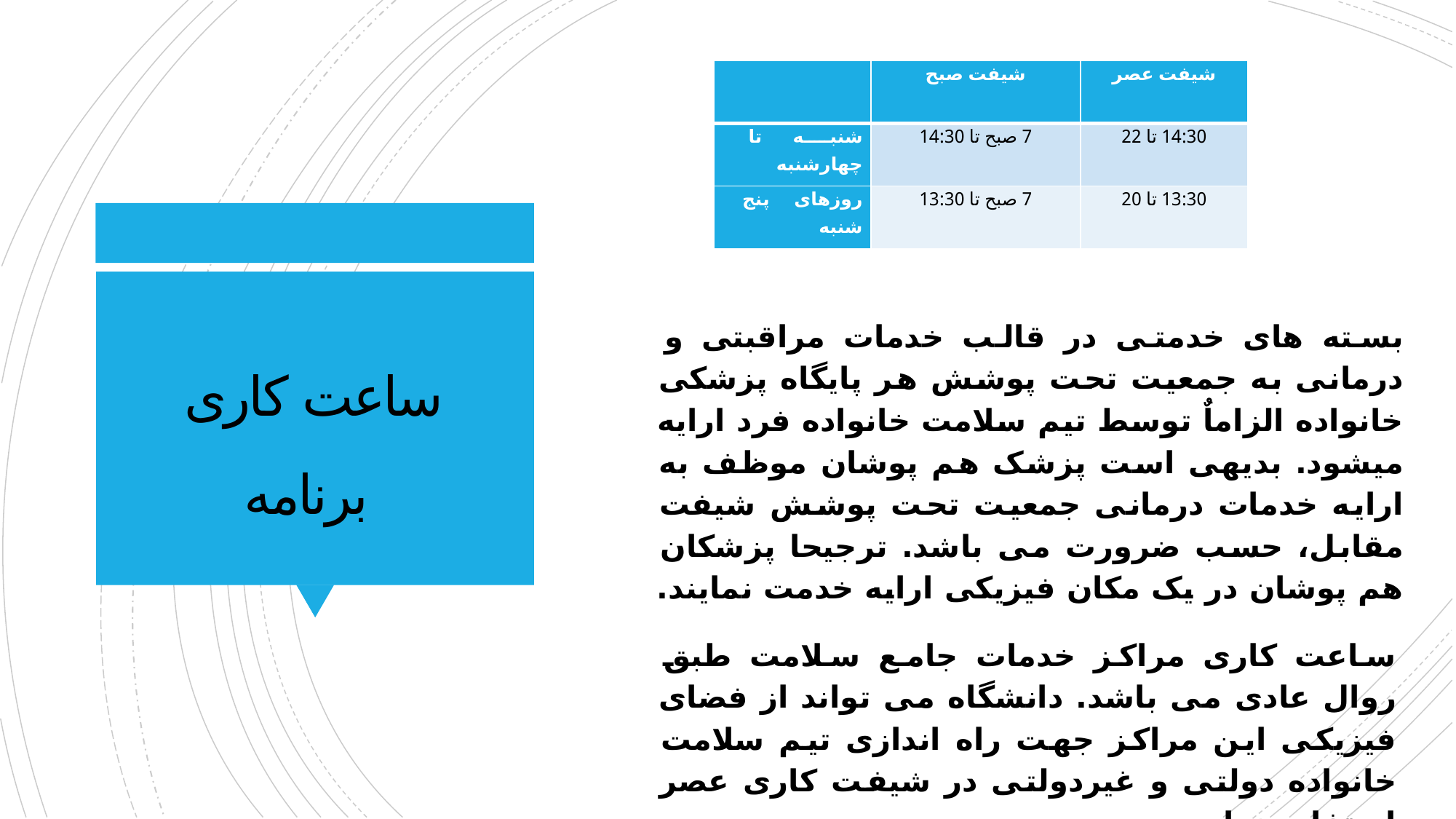

|  | شیفت صبح | شیفت عصر |
| --- | --- | --- |
| شنبه تا چهارشنبه | 7 صبح تا 14:30 | 14:30 تا 22 |
| روزهای پنج شنبه | 7 صبح تا 13:30 | 13:30 تا 20 |
# ساعت کاری برنامه
بسته های خدمتی در قالب خدمات مراقبتی و درمانی به جمعیت تحت پوشش هر پایگاه پزشکی خانواده الزاماٌ توسط تیم سلامت خانواده فرد ارایه می­شود. بدیهی است پزشک هم پوشان موظف به ارایه خدمات درمانی جمعیت تحت پوشش شیفت مقابل، حسب ضرورت می باشد. ترجیحا پزشکان هم پوشان در یک مکان فیزیکی ارایه خدمت نمایند.
ساعت کاری مراکز خدمات جامع سلامت طبق روال عادی می باشد. دانشگاه می تواند از فضای فیزیکی این مراکز جهت راه اندازی تیم سلامت خانواده دولتی و غیردولتی در شیفت کاری عصر استفاده نماید.